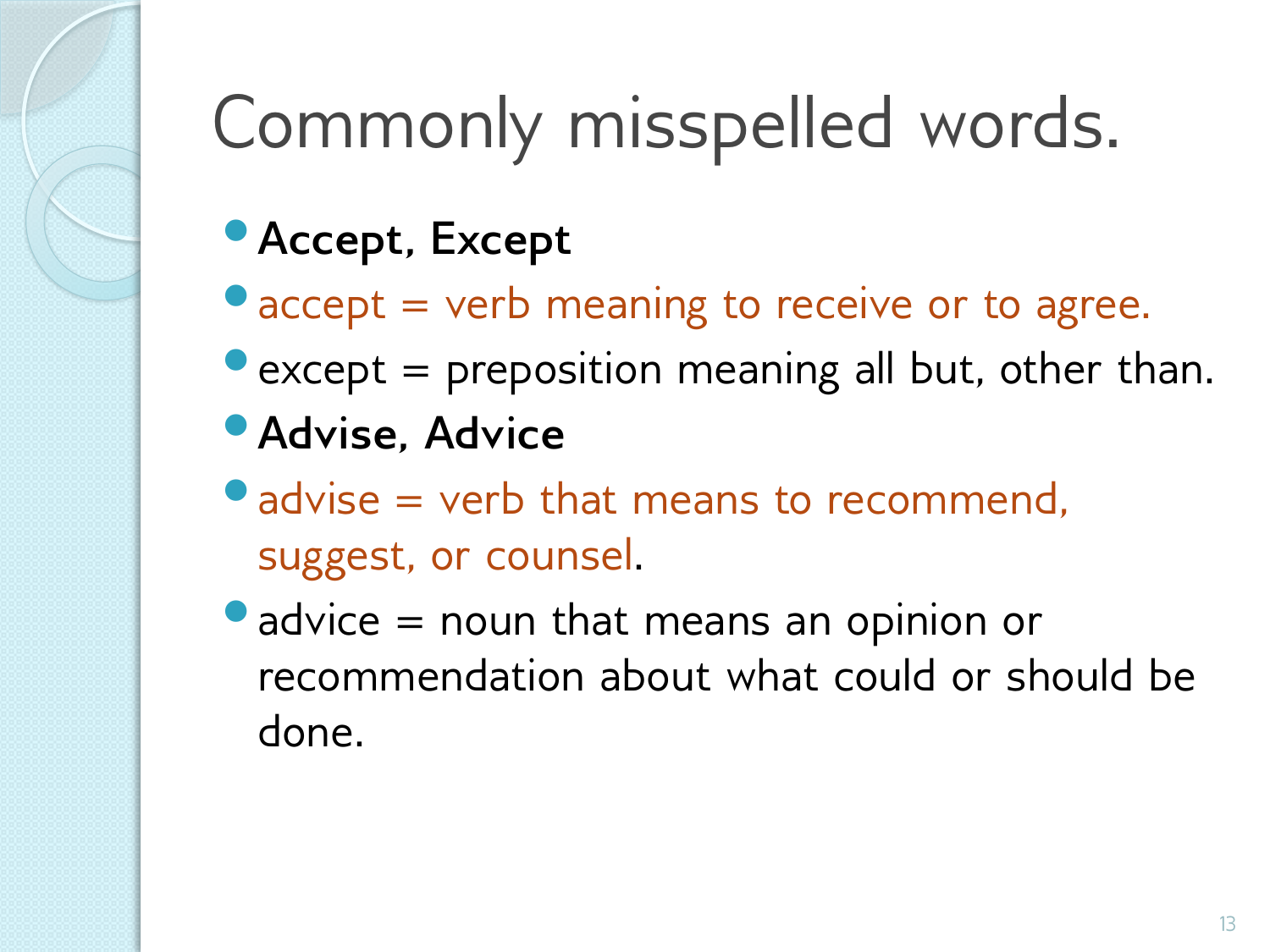

# Commonly misspelled words.
Accept, Except
accept = verb meaning to receive or to agree.
except = preposition meaning all but, other than.
Advise, Advice
advise = verb that means to recommend, suggest, or counsel.
advice = noun that means an opinion or recommendation about what could or should be done.

13